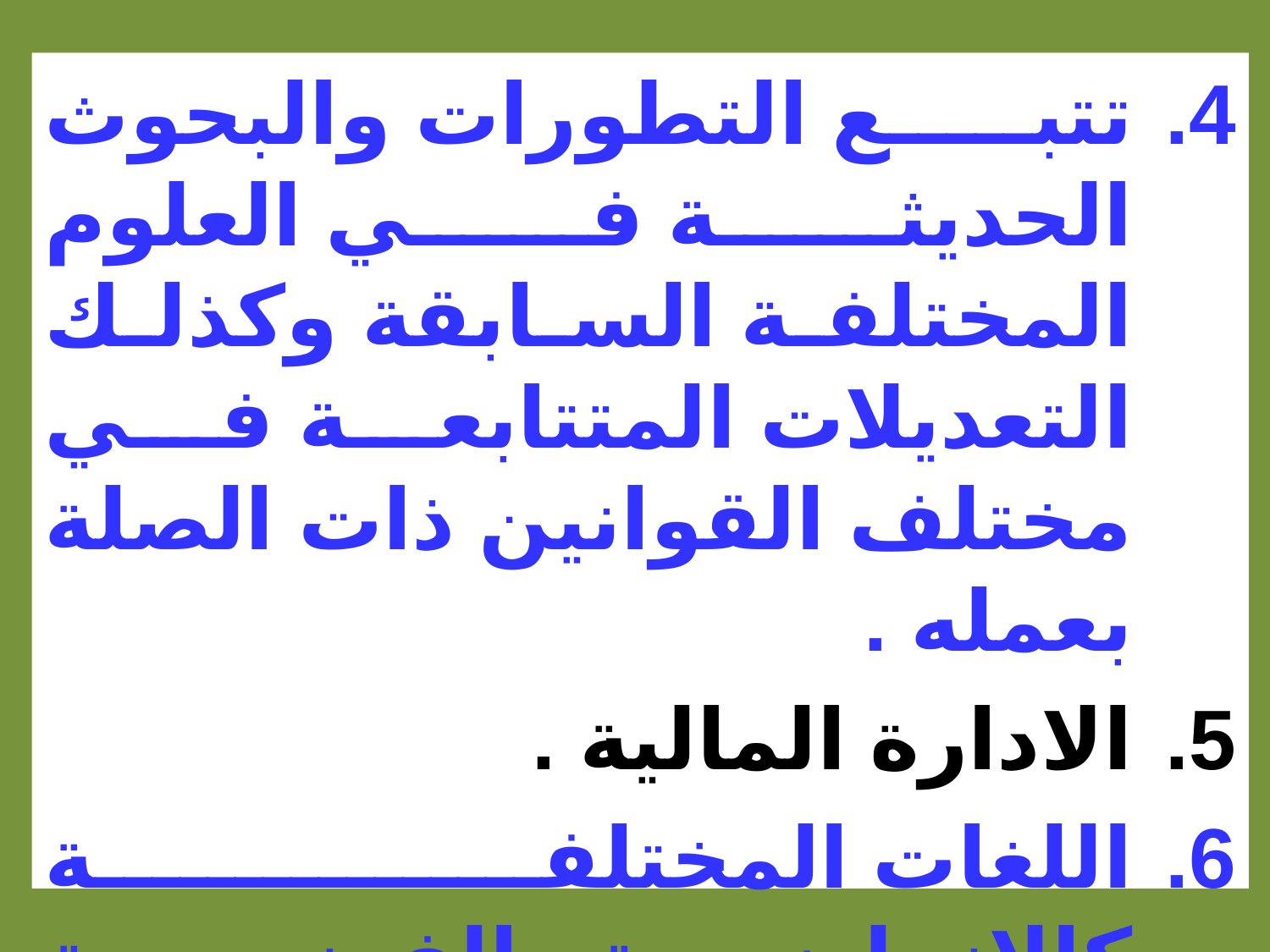

تتبع التطورات والبحوث الحديثة في العلوم المختلفة السابقة وكذلك التعديلات المتتابعة في مختلف القوانين ذات الصلة بعمله .
الادارة المالية .
اللغات المختلفة كالانجليزية والفرنسية وغيرها .